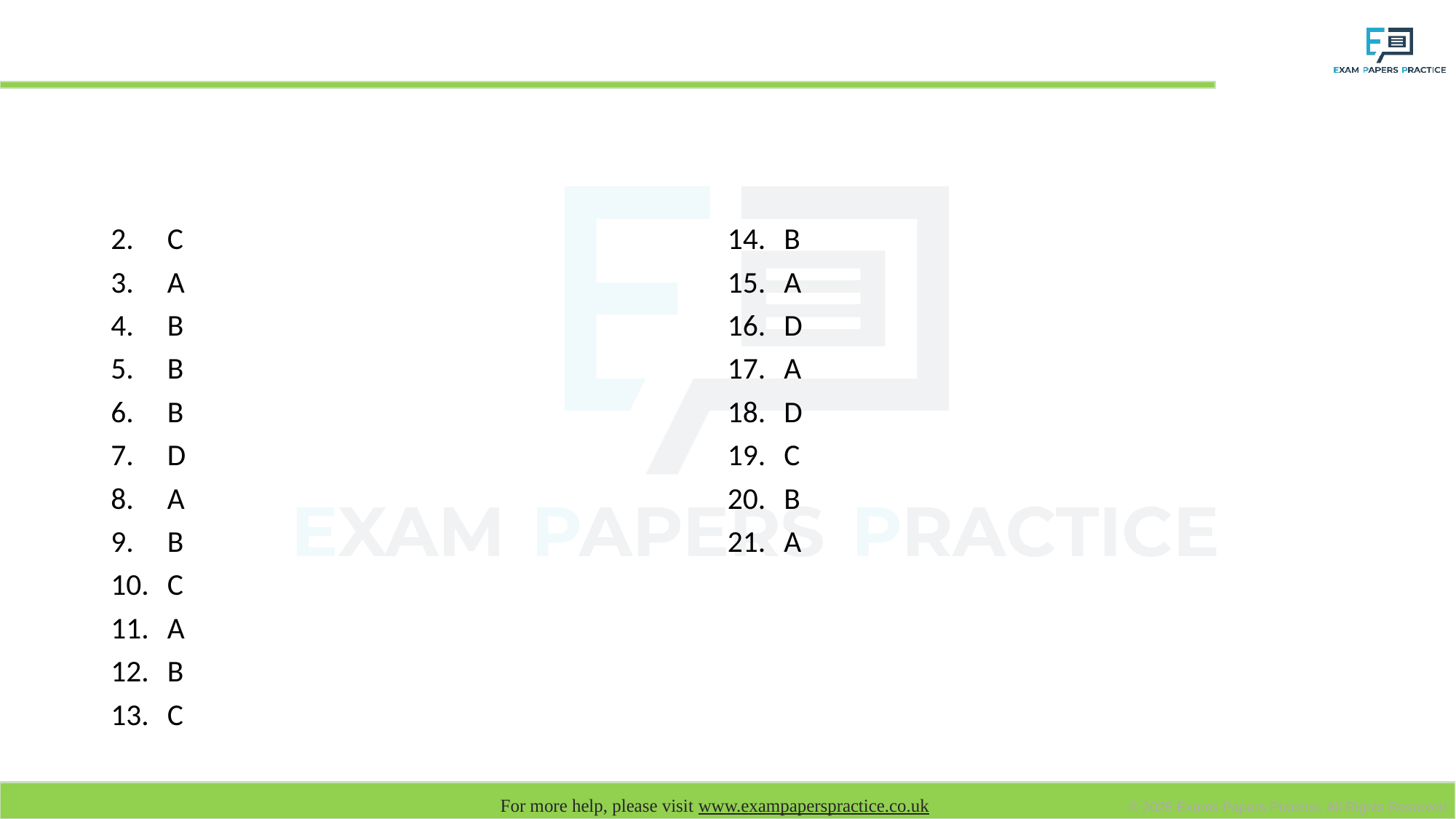

# Answers by slide
C
A
B
B
B
D
A
B
C
A
B
C
B
A
D
A
D
C
B
A